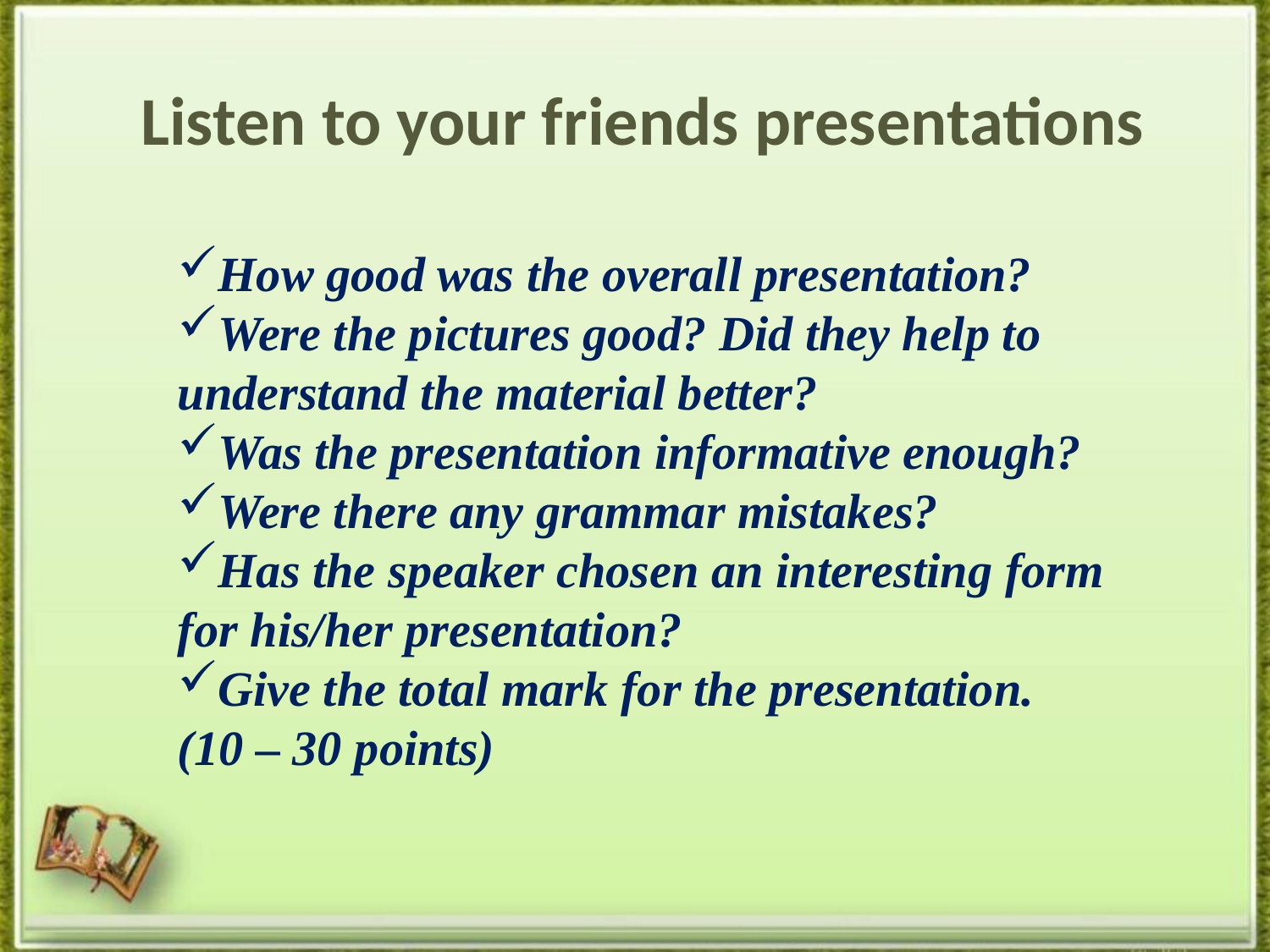

# Listen to your friends presentations
How good was the overall presentation?
Were the pictures good? Did they help to understand the material better?
Was the presentation informative enough?
Were there any grammar mistakes?
Has the speaker chosen an interesting form for his/her presentation?
Give the total mark for the presentation.       (10 – 30 points)